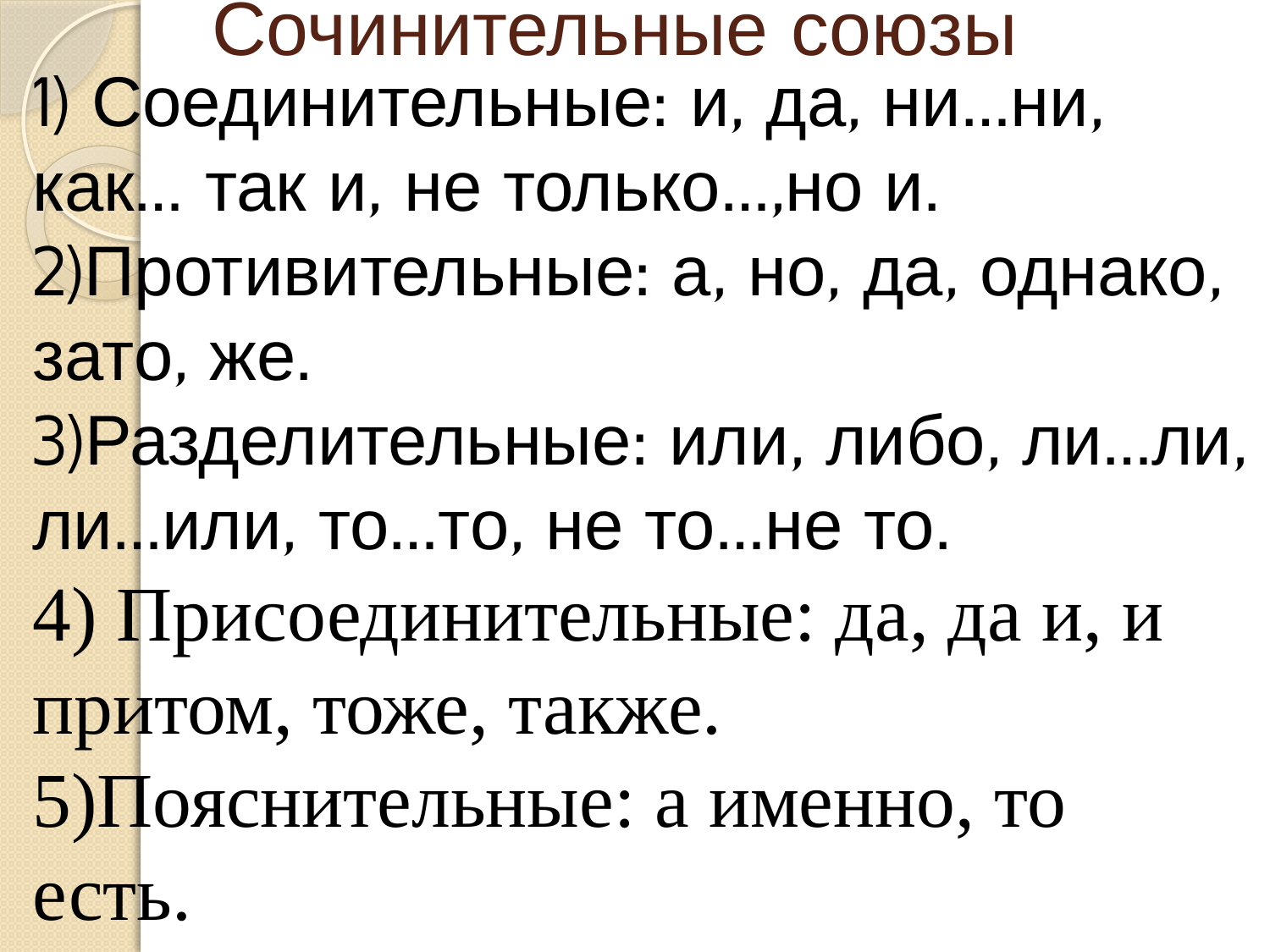

# Сочинительные союзы
1) Соединительные: и, да, ни…ни, как… так и, не только…,но и.
2)Противительные: а, но, да, однако, зато, же.
3)Разделительные: или, либо, ли…ли, ли…или, то…то, не то…не то.
4) Присоединительные: да, да и, и притом, тоже, также.
5)Пояснительные: а именно, то есть.